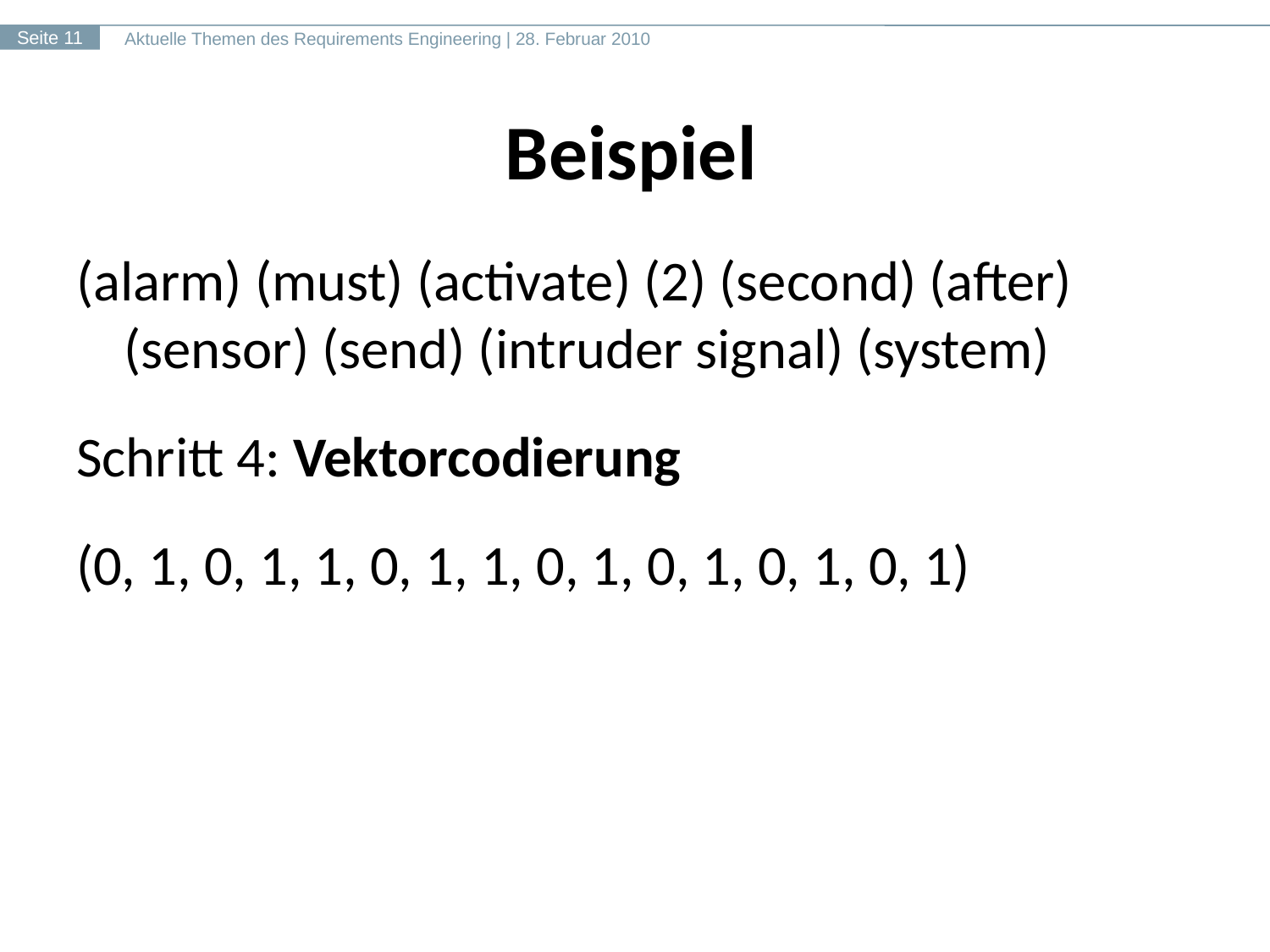

# Beispiel
(alarm) (must) (activate) (2) (second) (after) (sensor) (send) (intruder signal) (system)

Schritt 4: Vektorcodierung

(0, 1, 0, 1, 1, 0, 1, 1, 0, 1, 0, 1, 0, 1, 0, 1)